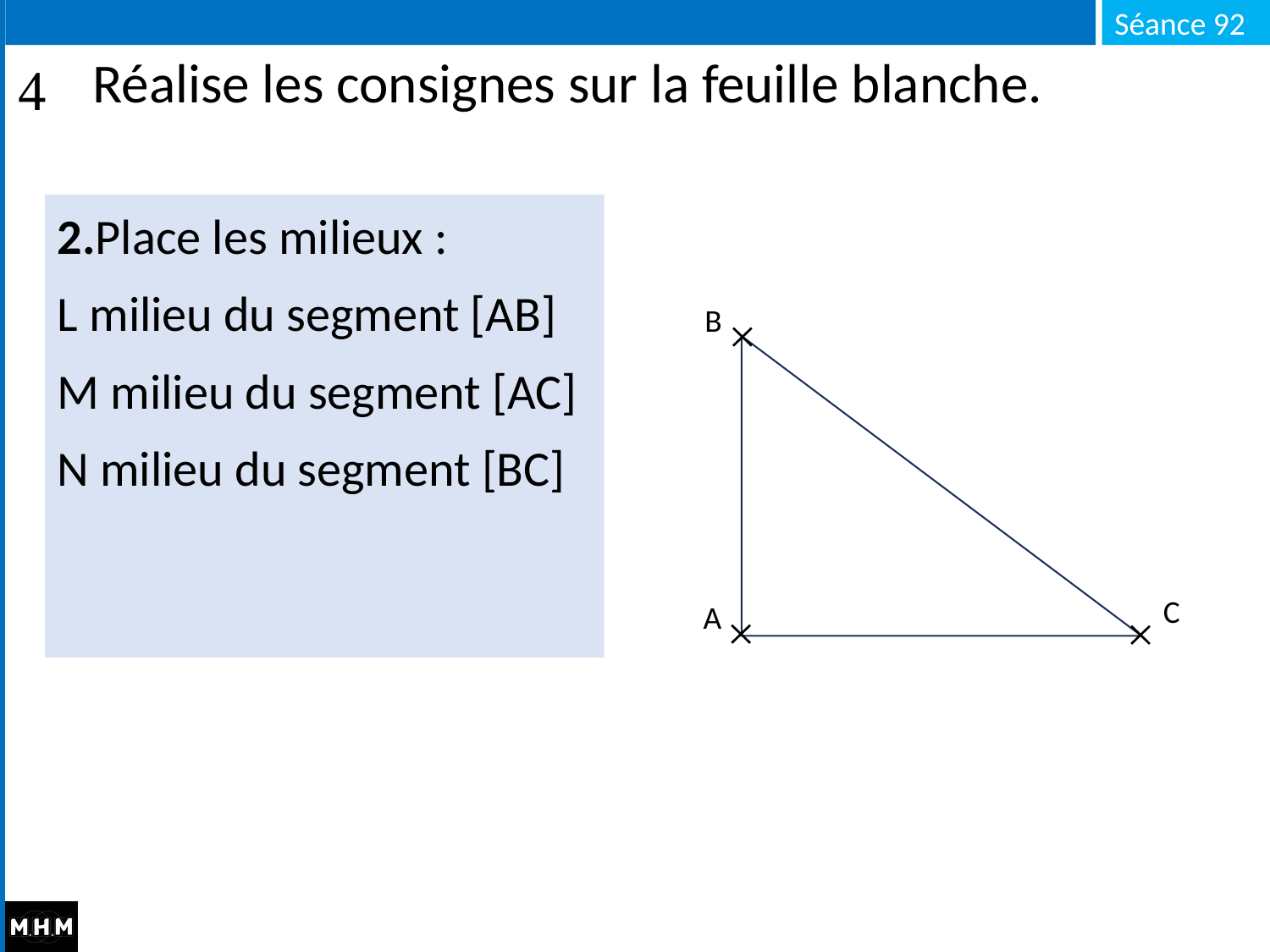

# Réalise les consignes sur la feuille blanche.
2.Place les milieux :
L milieu du segment [AB]
M milieu du segment [AC]
N milieu du segment [BC]

B

C

A